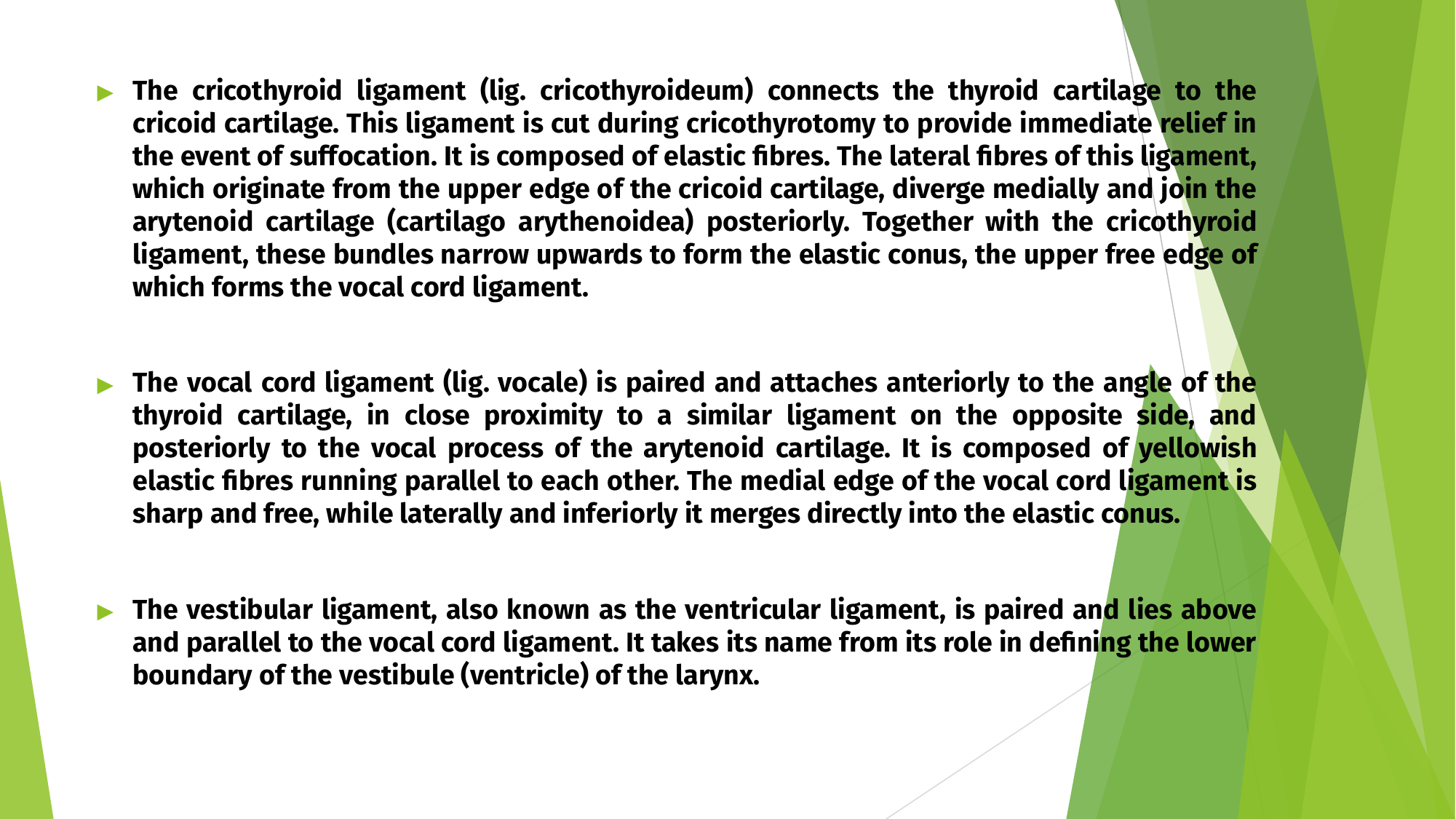

The cricothyroid ligament (lig. cricothyroideum) connects the thyroid cartilage to the cricoid cartilage. This ligament is cut during cricothyrotomy to provide immediate relief in the event of suffocation. It is composed of elastic fibres. The lateral fibres of this ligament, which originate from the upper edge of the cricoid cartilage, diverge medially and join the arytenoid cartilage (cartilago arythenoidea) posteriorly. Together with the cricothyroid ligament, these bundles narrow upwards to form the elastic conus, the upper free edge of which forms the vocal cord ligament.

The vocal cord ligament (lig. vocale) is paired and attaches anteriorly to the angle of the thyroid cartilage, in close proximity to a similar ligament on the opposite side, and posteriorly to the vocal process of the arytenoid cartilage. It is composed of yellowish elastic fibres running parallel to each other. The medial edge of the vocal cord ligament is sharp and free, while laterally and inferiorly it merges directly into the elastic conus.

The vestibular ligament, also known as the ventricular ligament, is paired and lies above and parallel to the vocal cord ligament. It takes its name from its role in defining the lower boundary of the vestibule (ventricle) of the larynx.